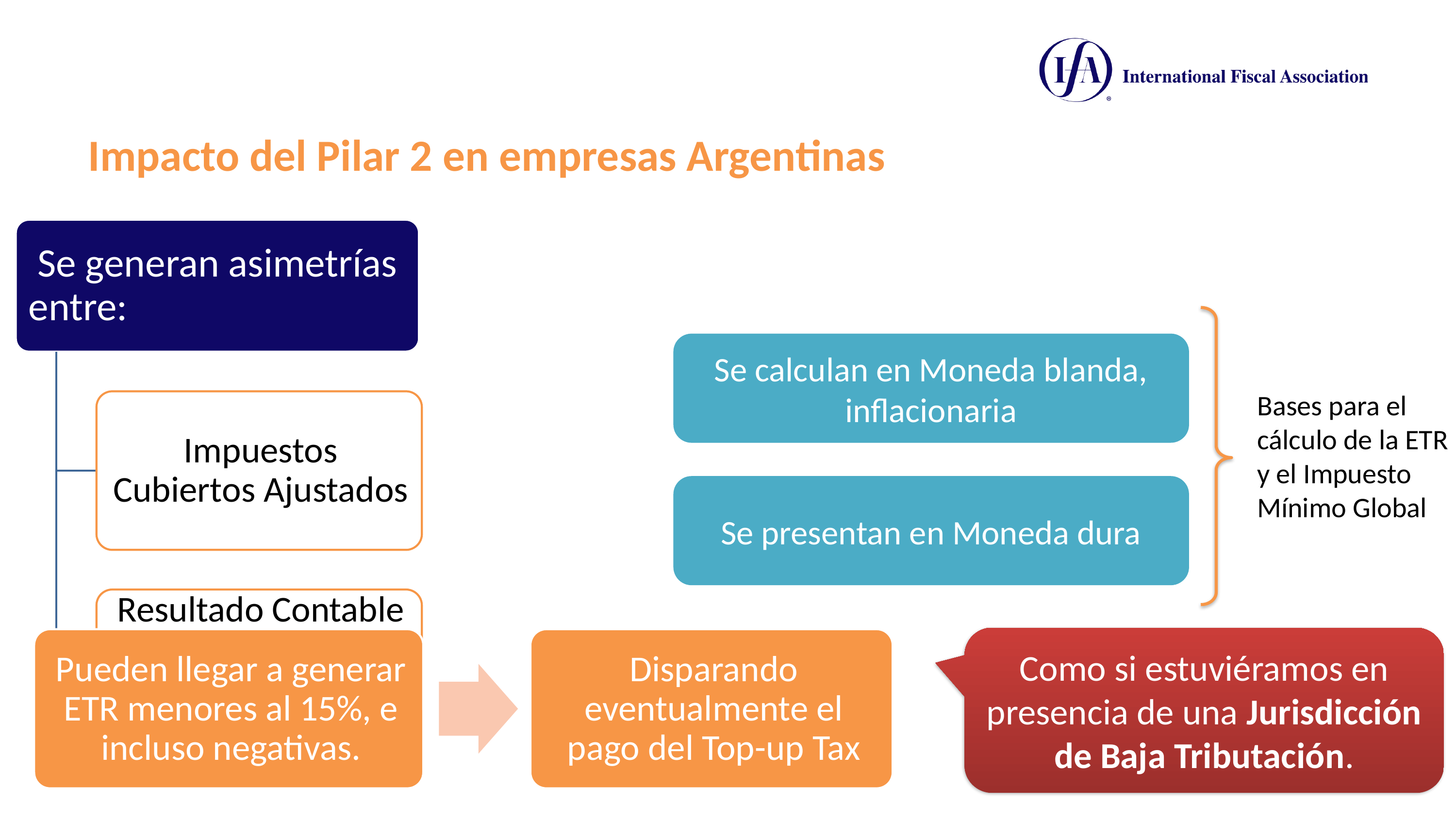

Impacto del Pilar 2 en empresas Argentinas
 Se generan asimetrías entre:
Impuestos Cubiertos Ajustados
Resultado Contable según los Estados Financieros de Consolidación

Bases para el cálculo de la ETR y el Impuesto Mínimo Global
Se calculan en Moneda blanda, inflacionaria
Se presentan en Moneda dura
Como si estuviéramos en presencia de una Jurisdicción de Baja Tributación.
Pueden llegar a generar ETR menores al 15%, e incluso negativas.

Disparando eventualmente el pago del Top-up Tax